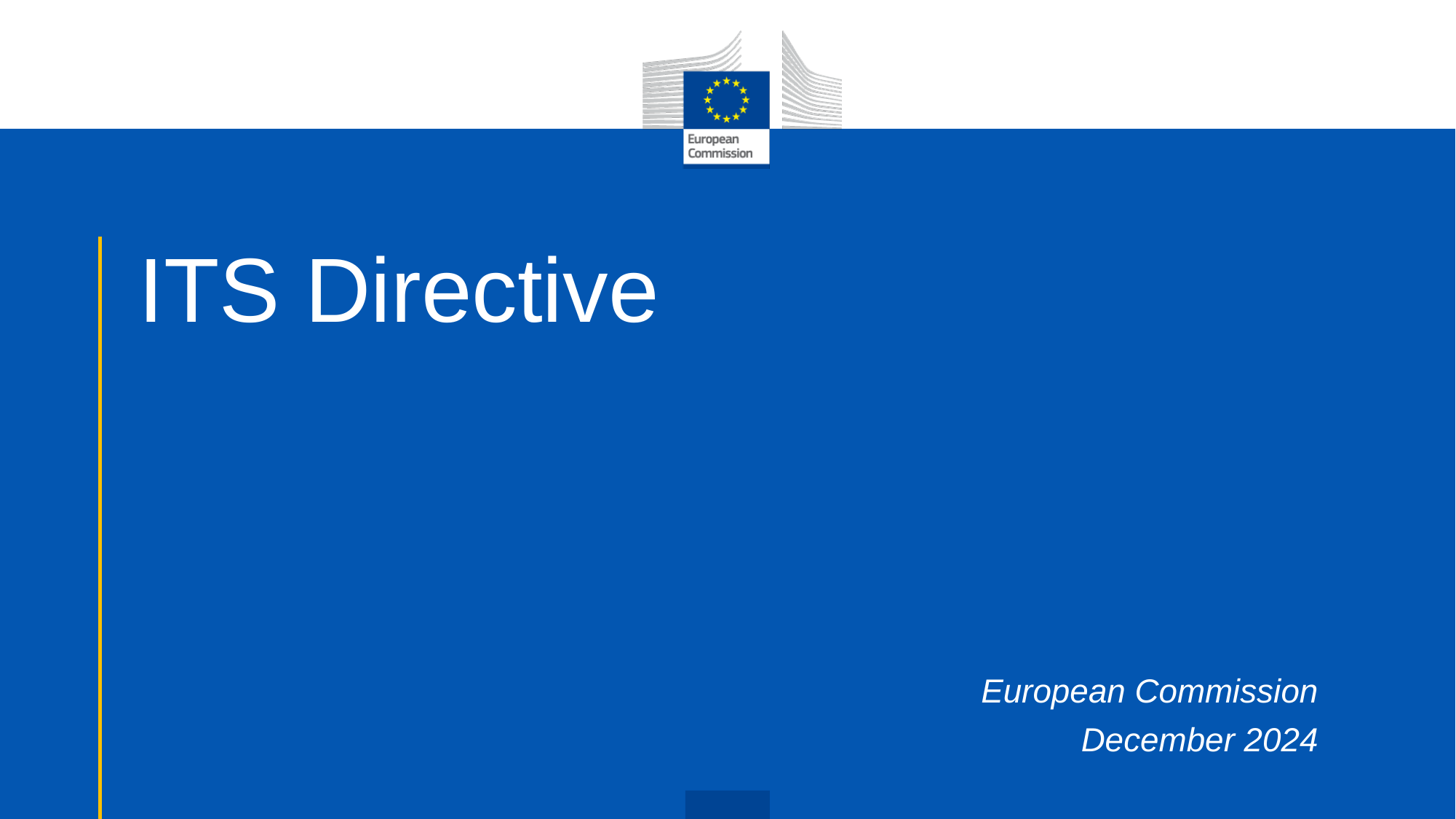

# ITS Directive

European Commission
December 2024